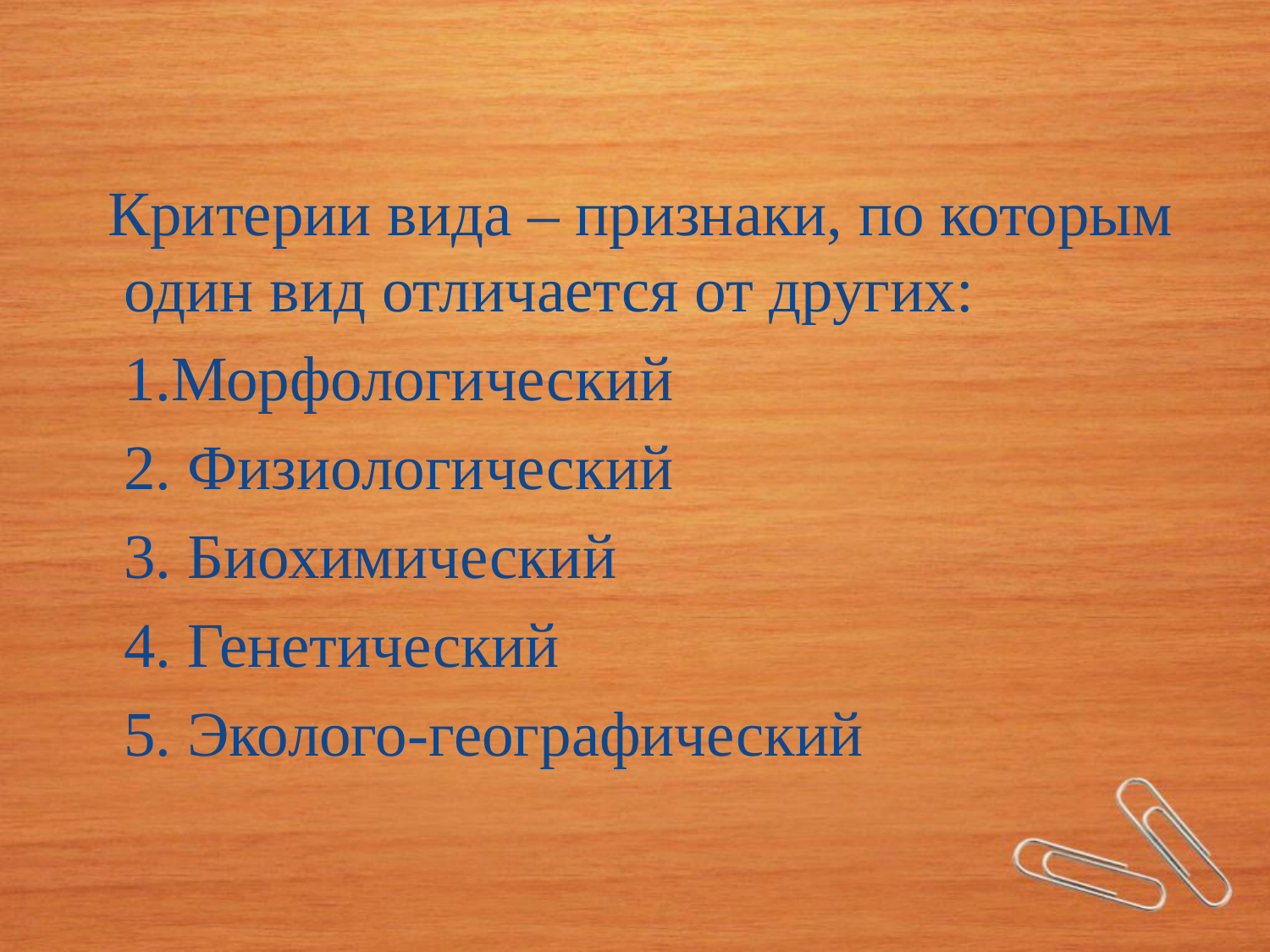

#
  Критерии вида – признаки, по которым  один вид отличается от других:
   1.Морфологический
   2. Физиологический
   3. Биохимический
   4. Генетический
   5. Эколого-географический